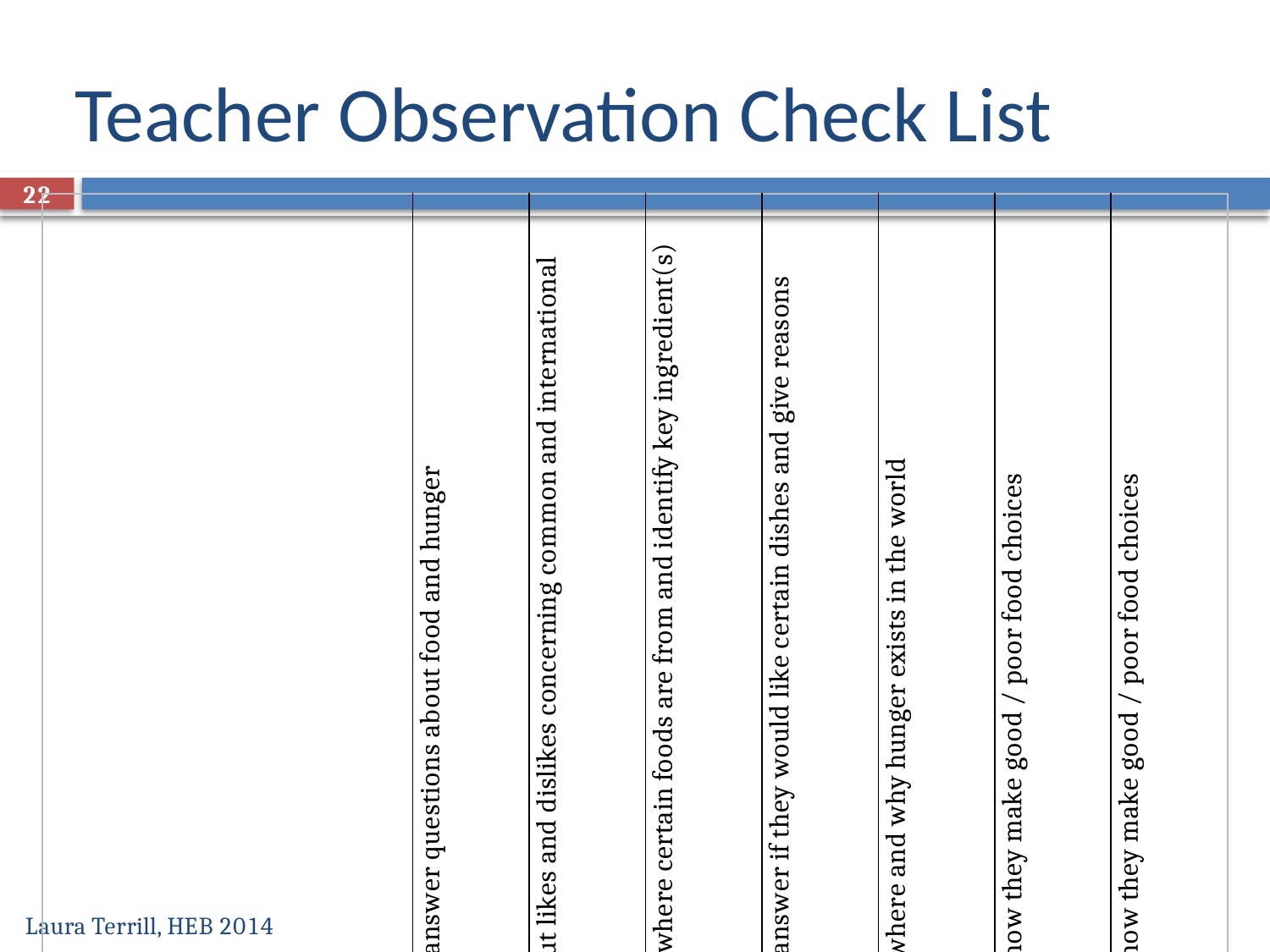

# Teacher Observation Check List
22
|  | ask and answer questions about food and hunger | talk about likes and dislikes concerning common and international foods | identify where certain foods are from and identify key ingredient(s) | ask and answer if they would like certain dishes and give reasons | explain where and why hunger exists in the world | explain how they make good / poor food choices | explain how they make good / poor food choices |
| --- | --- | --- | --- | --- | --- | --- | --- |
| Student 1 |  |  |  |  |  |  |  |
| Student 2 |  |  |  |  |  |  |  |
| Student 3 |  |  |  |  |  |  |  |
Laura Terrill, HEB 2014